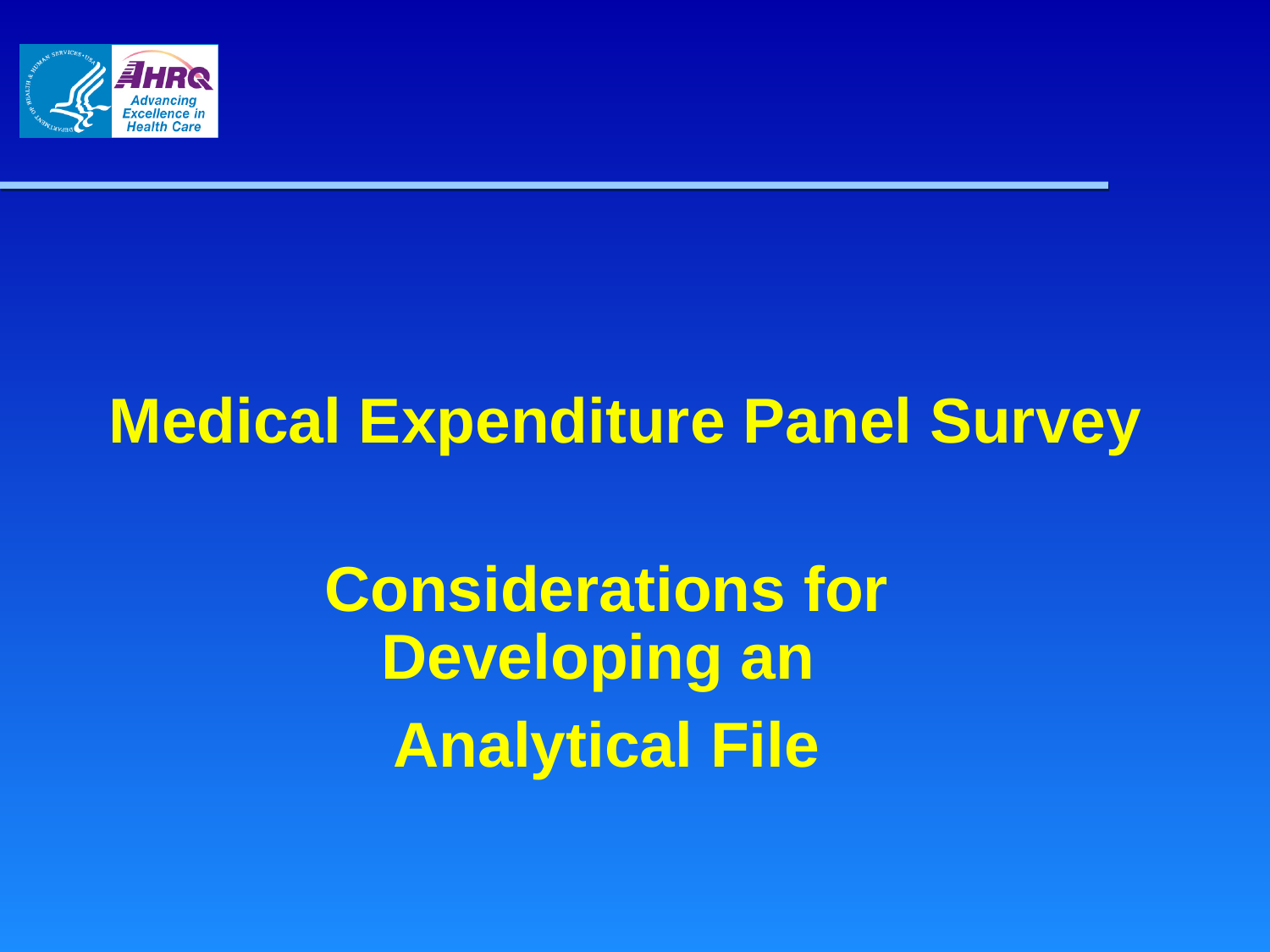

Medical Expenditure Panel Survey
Considerations for Developing an
Analytical File